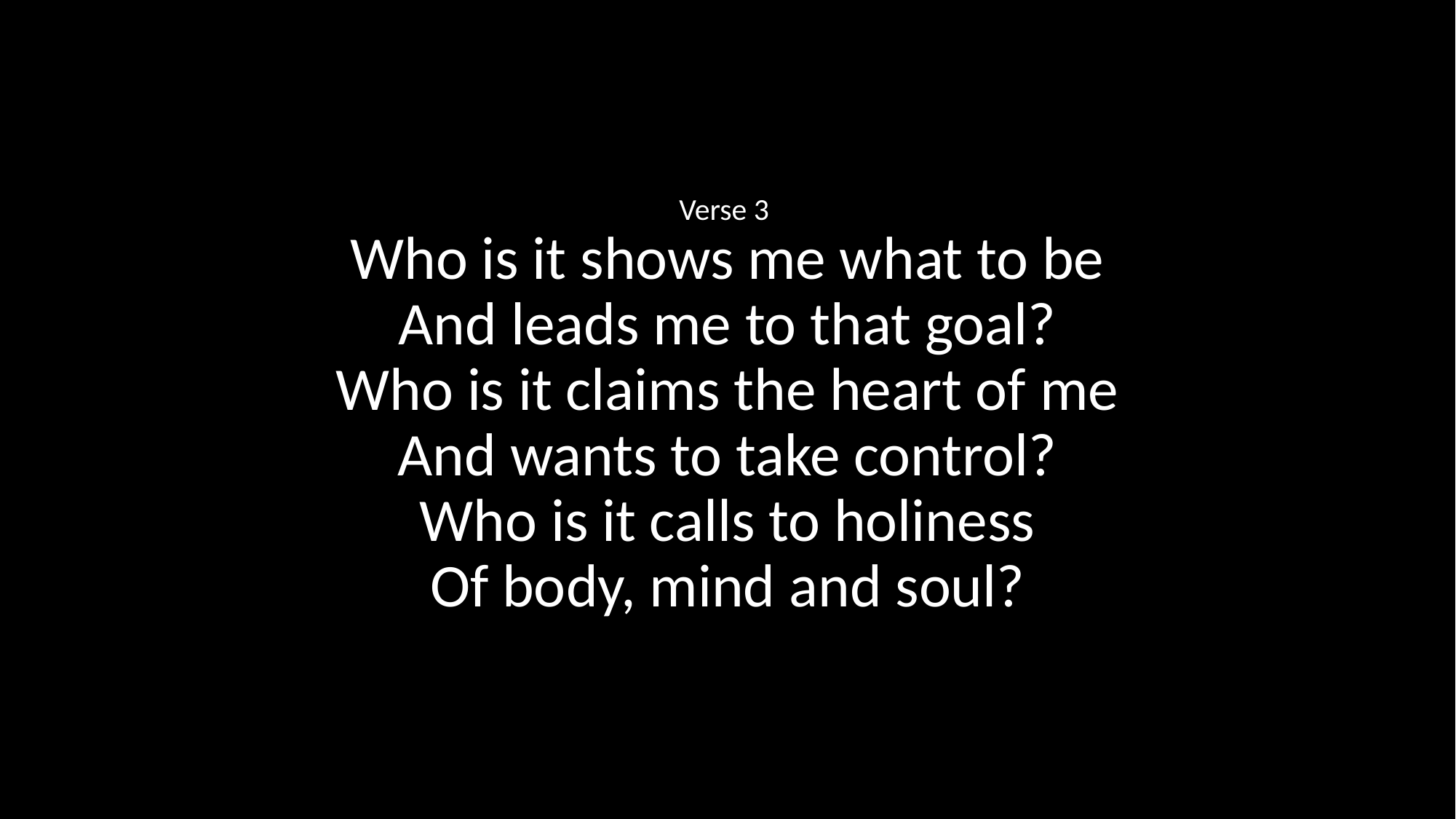

Verse 3
Who is it shows me what to be
And leads me to that goal?
Who is it claims the heart of me
And wants to take control?
Who is it calls to holiness
Of body, mind and soul?